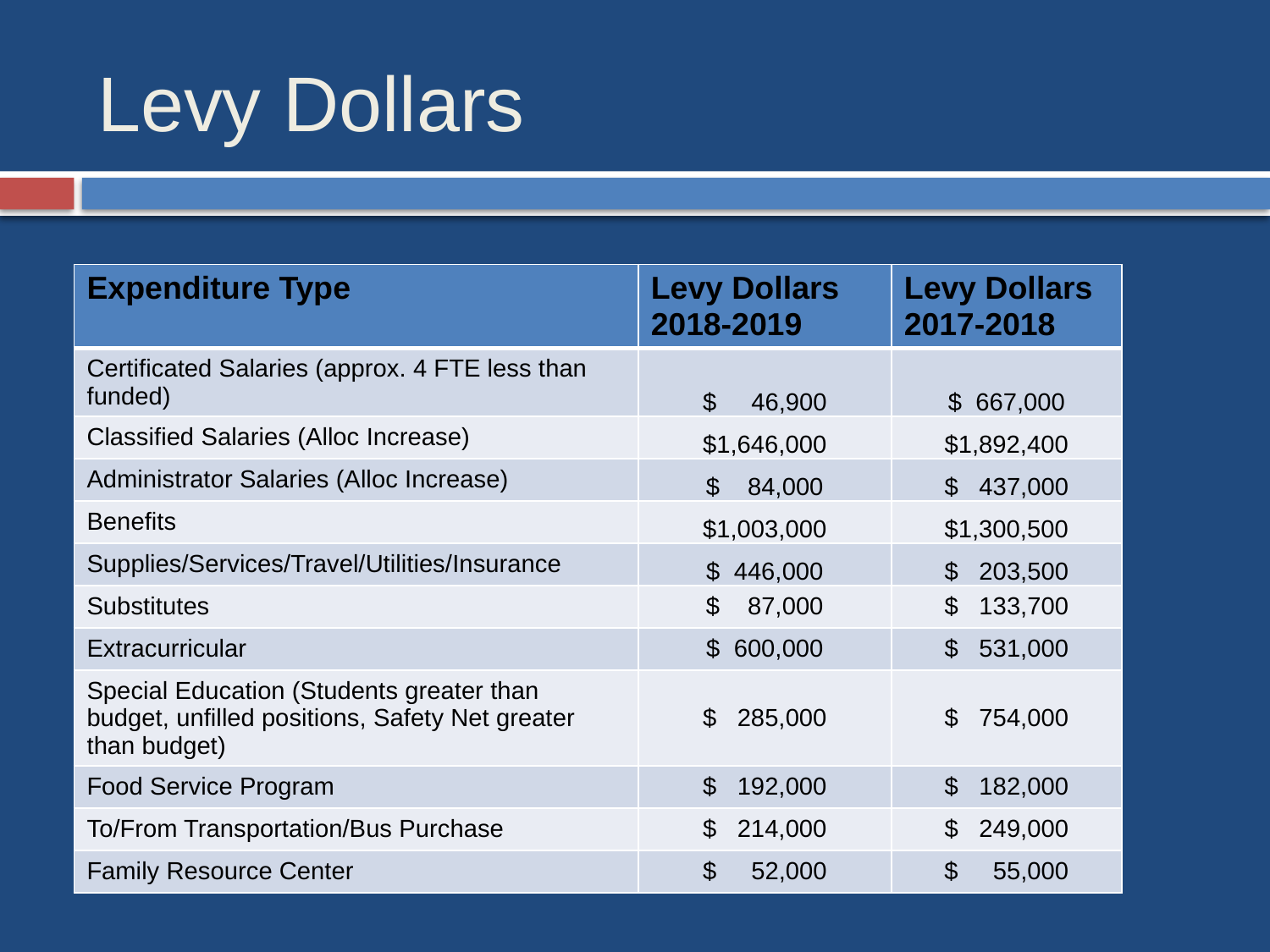

# Levy Dollars
| Expenditure Type | Levy Dollars 2018-2019 | Levy Dollars 2017-2018 |
| --- | --- | --- |
| Certificated Salaries (approx. 4 FTE less than funded) | $ 46,900 | $ 667,000 |
| Classified Salaries (Alloc Increase) | $1,646,000 | $1,892,400 |
| Administrator Salaries (Alloc Increase) | $ 84,000 | $ 437,000 |
| Benefits | $1,003,000 | $1,300,500 |
| Supplies/Services/Travel/Utilities/Insurance | $ 446,000 | $ 203,500 |
| Substitutes | $ 87,000 | $ 133,700 |
| Extracurricular | $ 600,000 | $ 531,000 |
| Special Education (Students greater than budget, unfilled positions, Safety Net greater than budget) | $ 285,000 | $ 754,000 |
| Food Service Program | $ 192,000 | $ 182,000 |
| To/From Transportation/Bus Purchase | $ 214,000 | $ 249,000 |
| Family Resource Center | $ 52,000 | $ 55,000 |